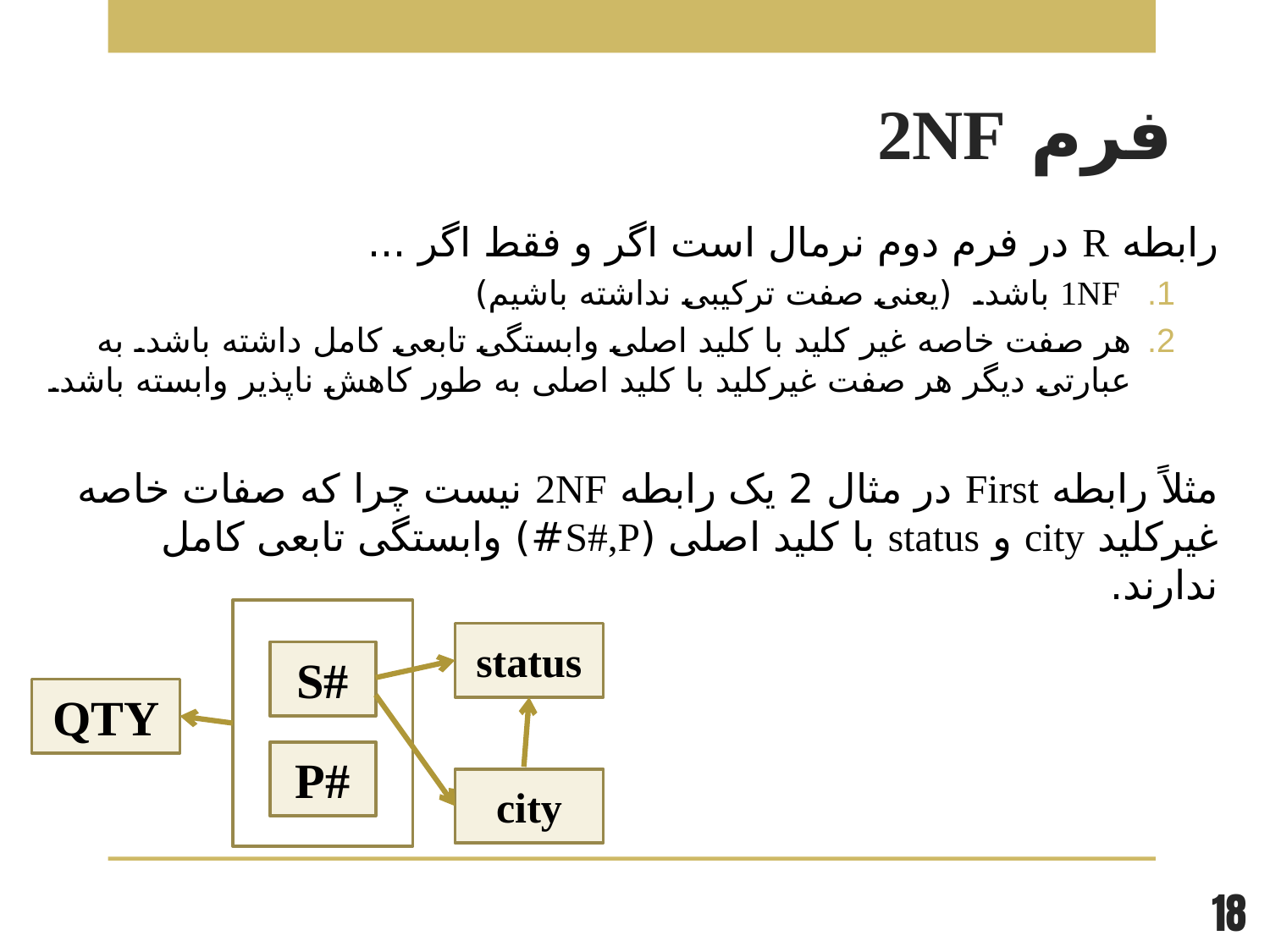

# فرم 2NF
رابطه R در فرم دوم نرمال است اگر و فقط اگر ...
 1NF باشد.  (یعنی صفت ترکیبی نداشته باشیم)
هر صفت خاصه غیر کلید با کلید اصلی وابستگی تابعی کامل داشته باشد. به عبارتی دیگر هر صفت غیرکلید با کلید اصلی به طور کاهش ناپذیر وابسته باشد.

مثلاً رابطه First در مثال 2 یک رابطه 2NF نیست چرا که صفات خاصه غیرکلید city و status با کلید اصلی (S#,P#) وابستگی تابعی کامل ندارند.

status
S#
QTY
P#
city
18